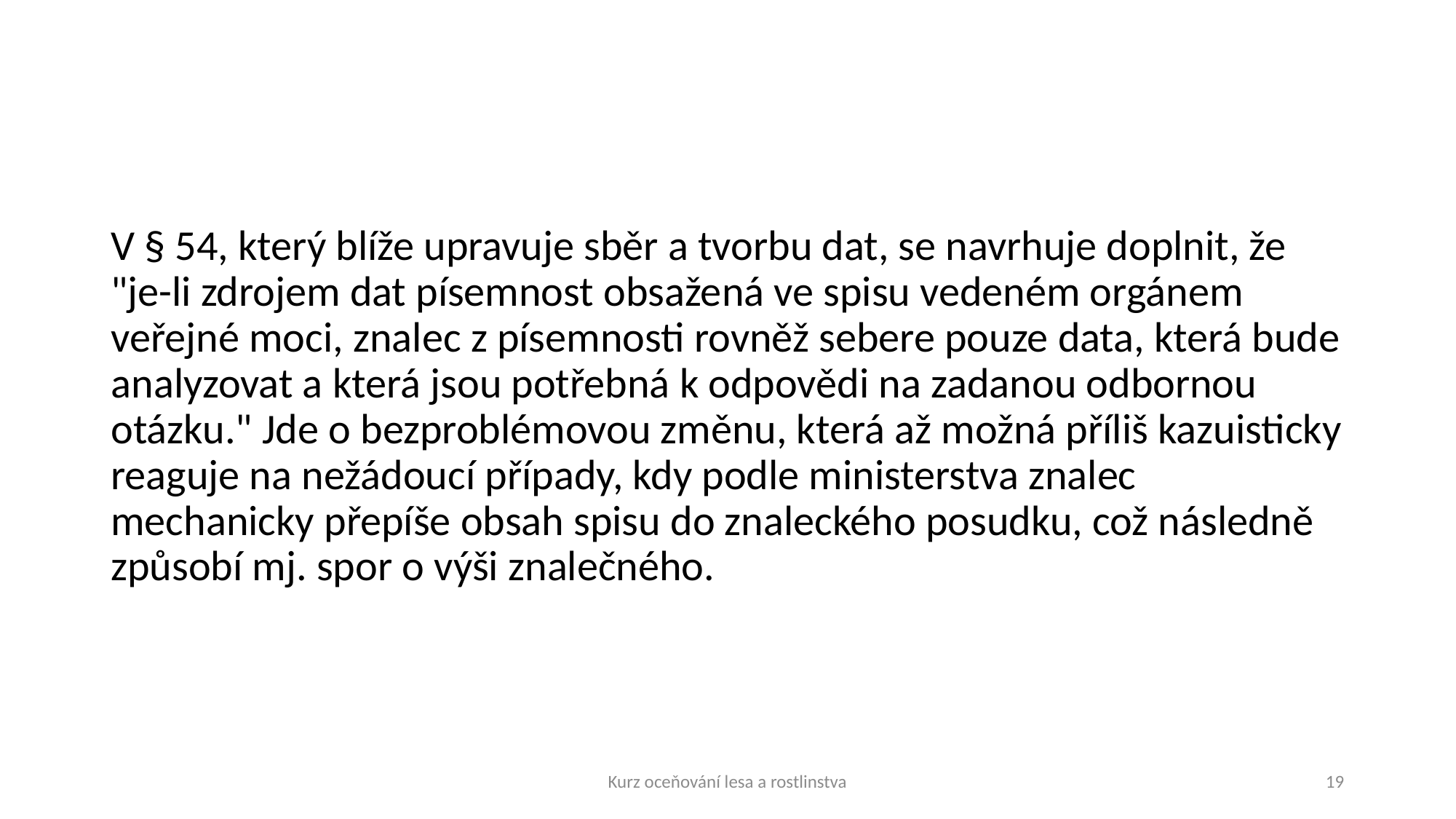

#
V § 54, který blíže upravuje sběr a tvorbu dat, se navrhuje doplnit, že "je-li zdrojem dat písemnost obsažená ve spisu vedeném orgánem veřejné moci, znalec z písemnosti rovněž sebere pouze data, která bude analyzovat a která jsou potřebná k odpovědi na zadanou odbornou otázku." Jde o bezproblémovou změnu, která až možná příliš kazuisticky reaguje na nežádoucí případy, kdy podle ministerstva znalec mechanicky přepíše obsah spisu do znaleckého posudku, což následně způsobí mj. spor o výši znalečného.
Kurz oceňování lesa a rostlinstva
19